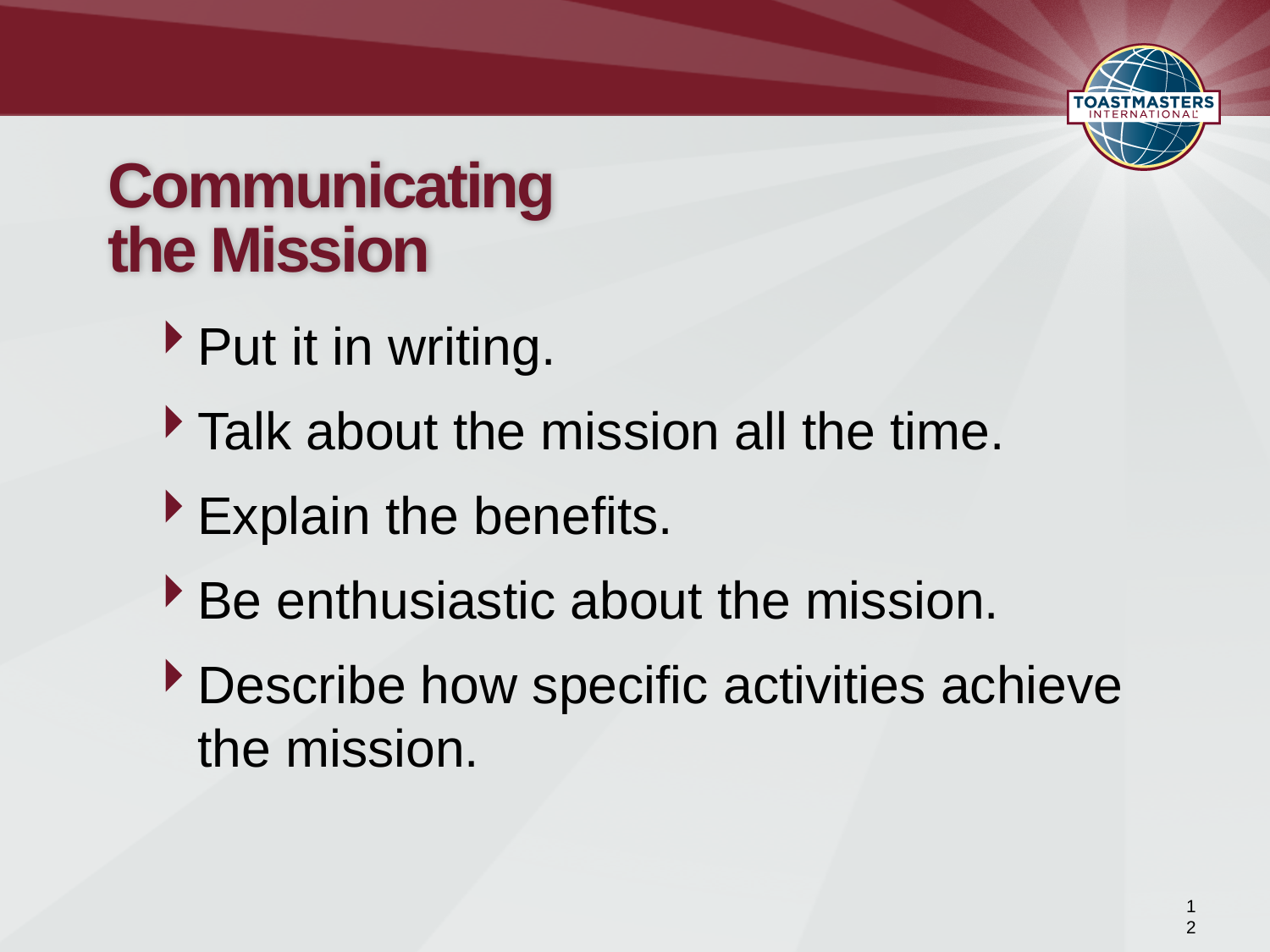

# Communicating the Mission
Put it in writing.
Talk about the mission all the time.
Explain the benefits.
Be enthusiastic about the mission.
Describe how specific activities achieve the mission.
12